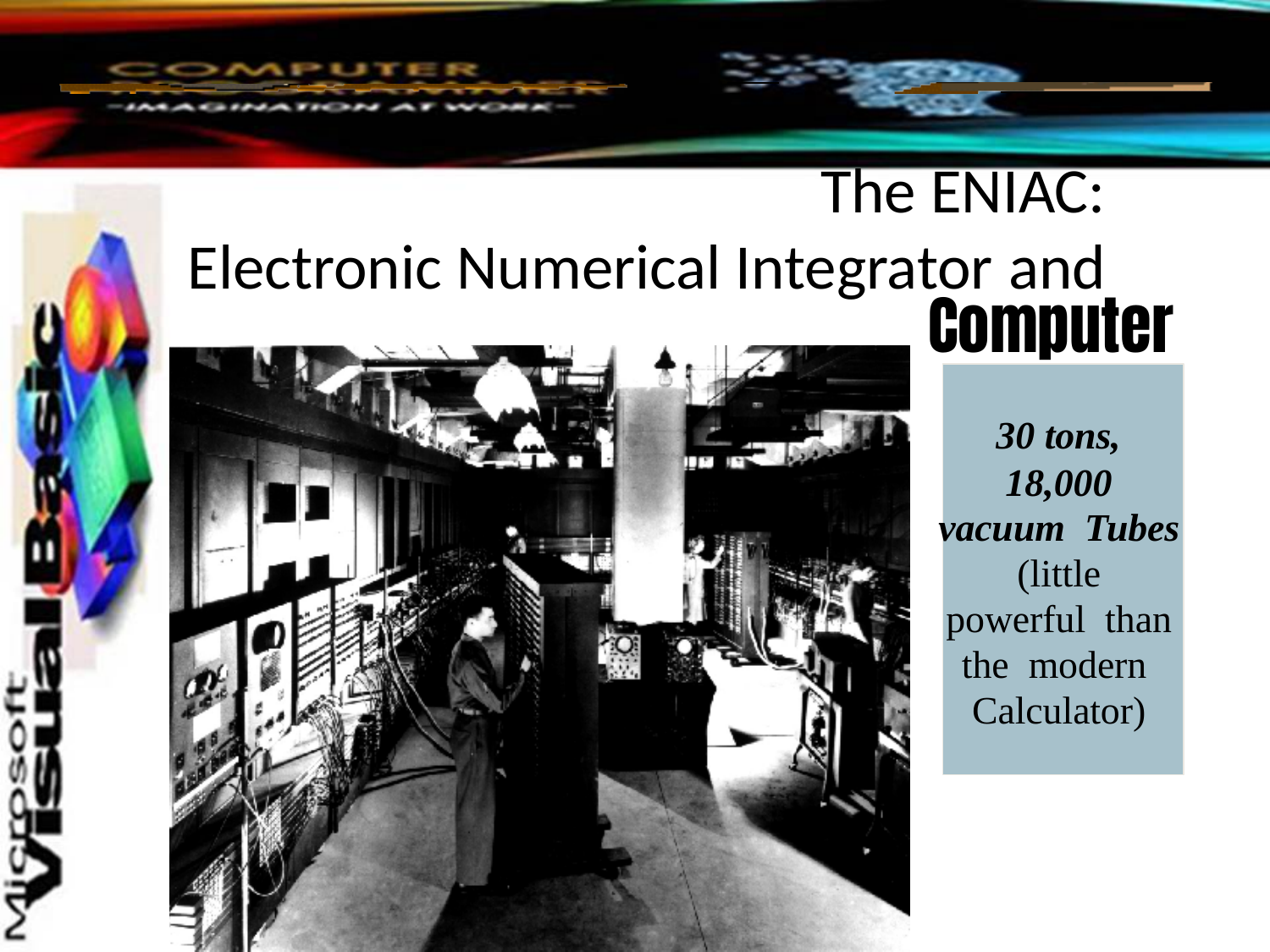

# The ENIAC:
Electronic Numerical Integrator and
Computer

30 tons,
18,000 vacuum  Tubes
(little powerful  than the  modern  Calculator)